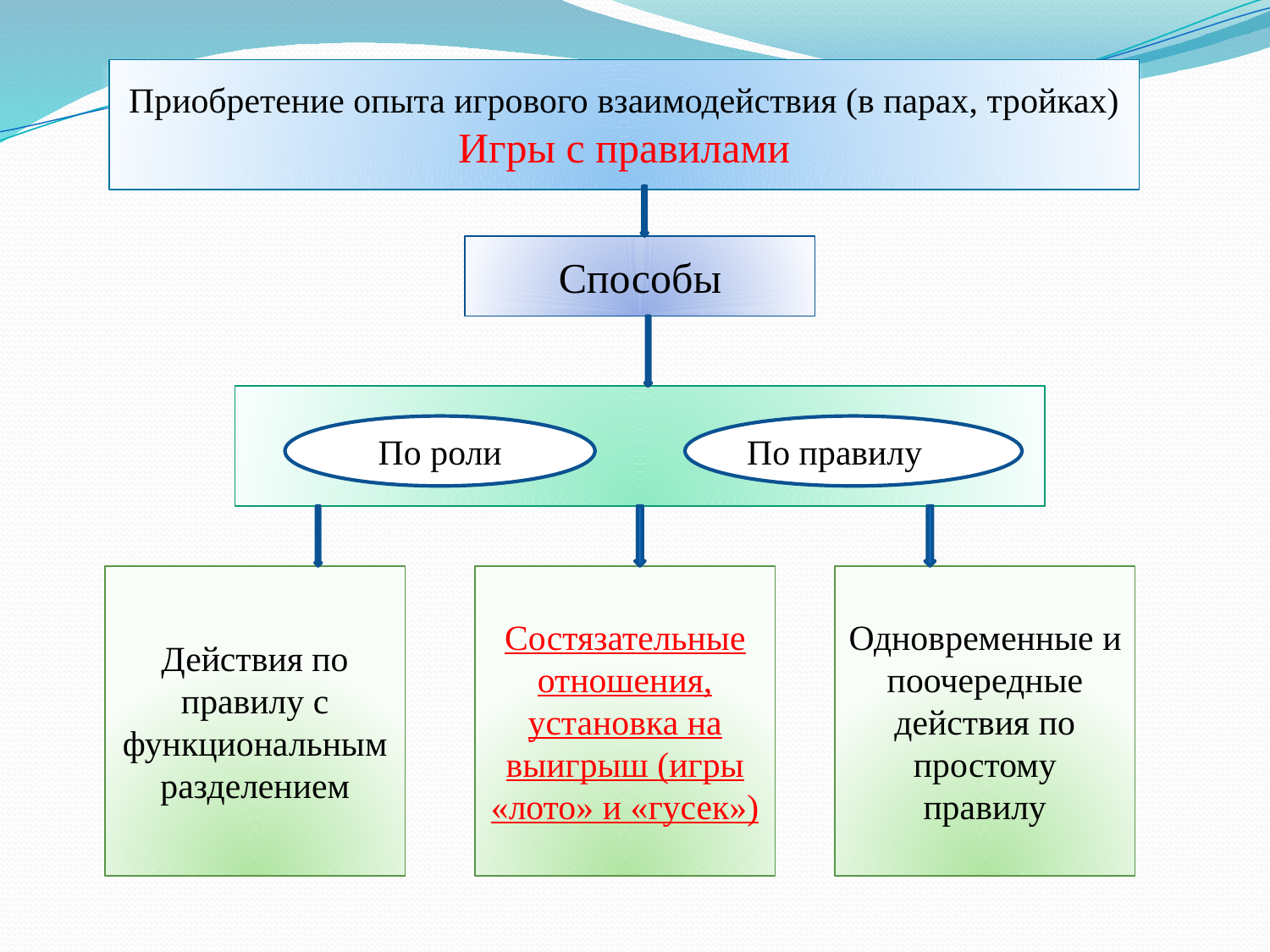

Приобретение опыта игрового взаимодействия (в парах, тройках)
Игры с правилами

Способы

По роли
По правилу

Действия по правилу с функциональным разделением
Состязательные отношения, установка на выигрыш (игры «лото» и «гусек»)
Одновременные и поочередные действия по простому правилу